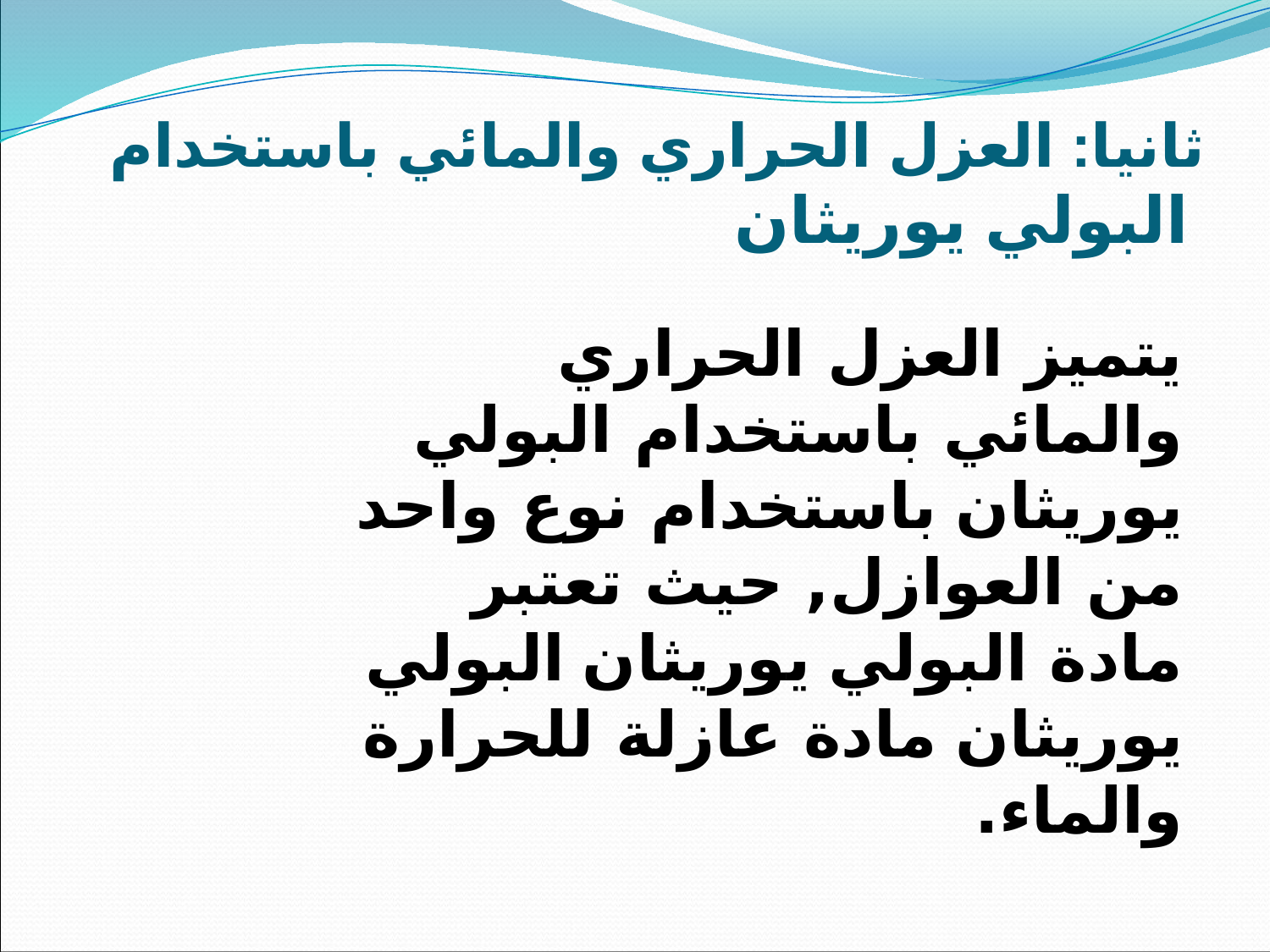

# ثانيا: العزل الحراري والمائي باستخدام البولي يوريثان
يتميز العزل الحراري والمائي باستخدام البولي يوريثان باستخدام نوع واحد من العوازل, حيث تعتبر مادة البولي يوريثان البولي يوريثان مادة عازلة للحرارة والماء.